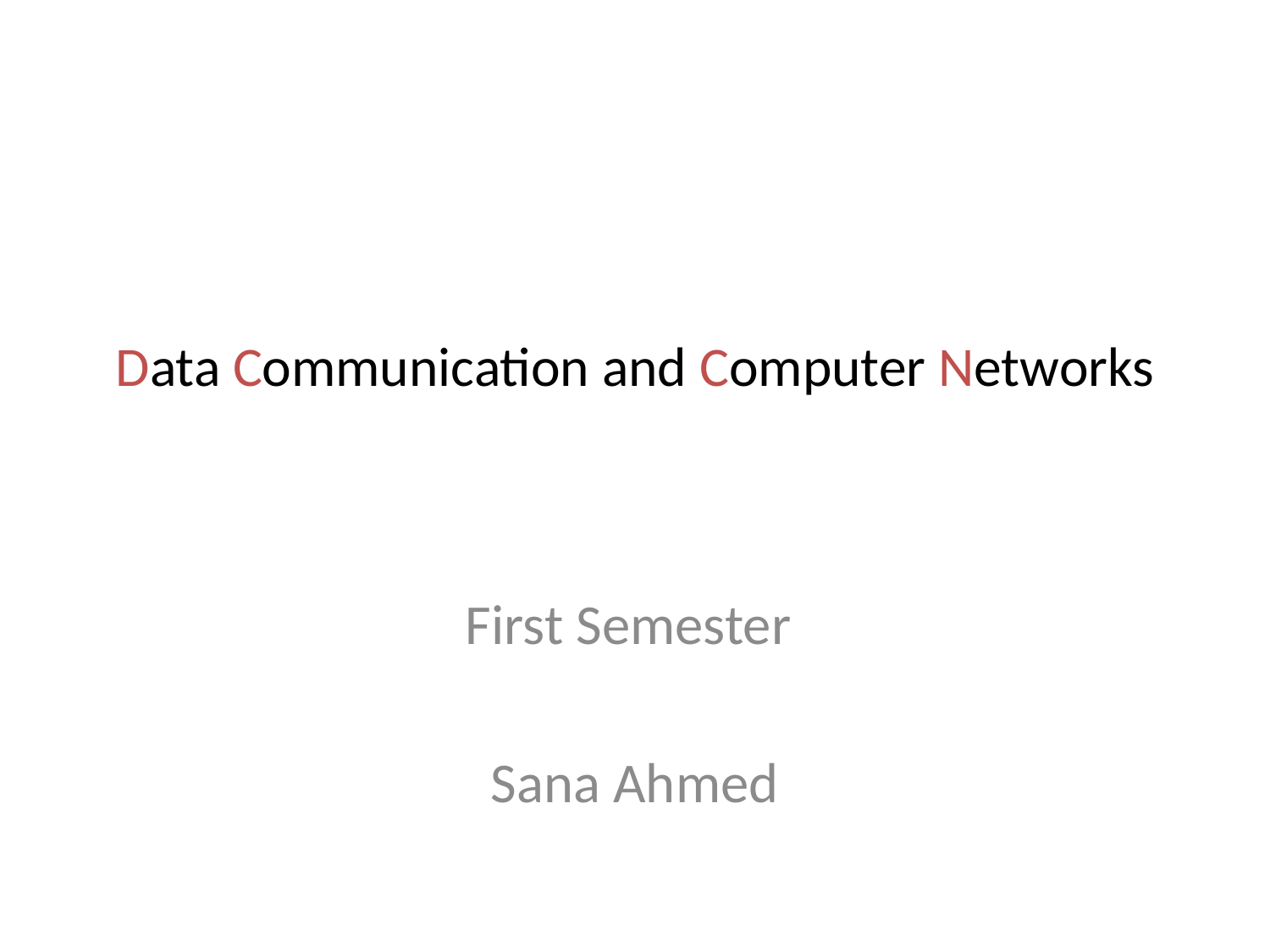

# Data Communication and Computer Networks

First Semester

Sana Ahmed